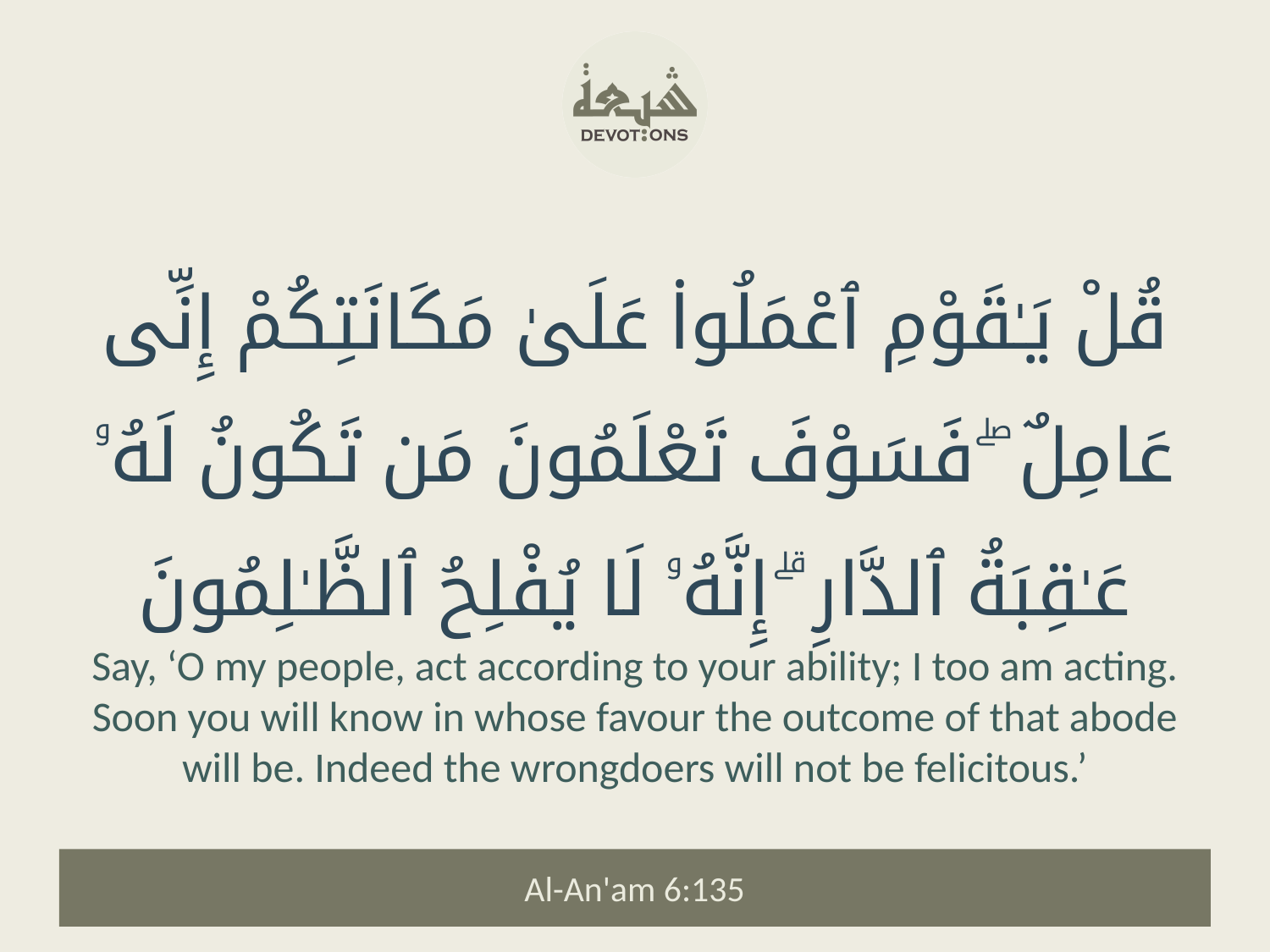

قُلْ يَـٰقَوْمِ ٱعْمَلُوا۟ عَلَىٰ مَكَانَتِكُمْ إِنِّى عَامِلٌ ۖ فَسَوْفَ تَعْلَمُونَ مَن تَكُونُ لَهُۥ عَـٰقِبَةُ ٱلدَّارِ ۗ إِنَّهُۥ لَا يُفْلِحُ ٱلظَّـٰلِمُونَ
Say, ‘O my people, act according to your ability; I too am acting. Soon you will know in whose favour the outcome of that abode will be. Indeed the wrongdoers will not be felicitous.’
Al-An'am 6:135